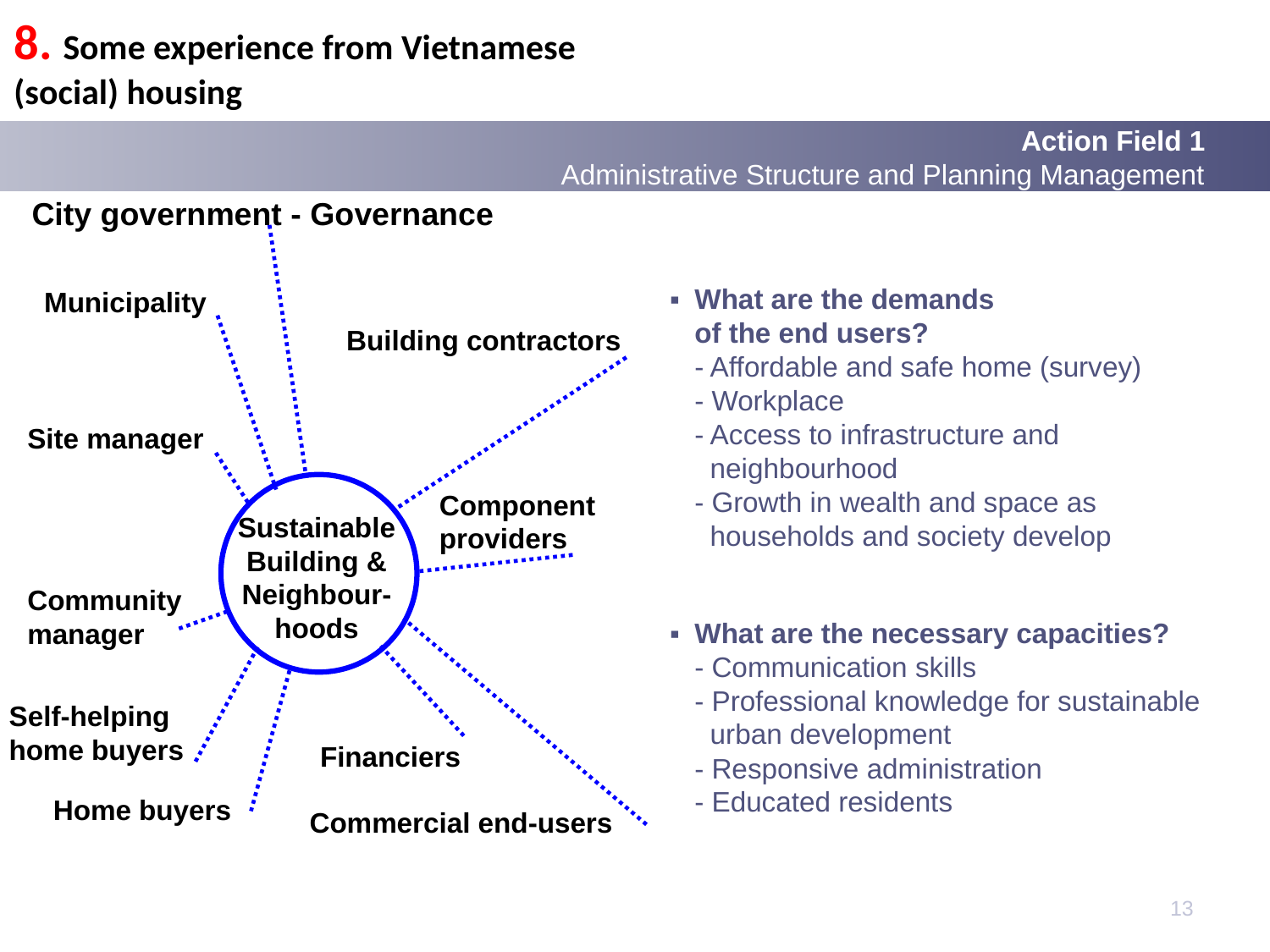

8. Some experience from Vietnamese (social) housing

Action Field 1
Administrative Structure and Planning Management
City government - Governance

Municipality

Building contractors

Site manager

Component
providers
Sustainable
Building &
Neighbour-
hoods

Community
manager

Self-helping
home buyers
Financiers
Home buyers
Commercial end-users
▪ 	What are the demands
	of the end users?
	- Affordable and safe home (survey)
	- Workplace
	- Access to infrastructure and
	  neighbourhood
	- Growth in wealth and space as
	  households and society develop

▪ 	What are the necessary capacities?
	- Communication skills
	- Professional knowledge for sustainable 	  urban development
	- Responsive administration
	- Educated residents
13